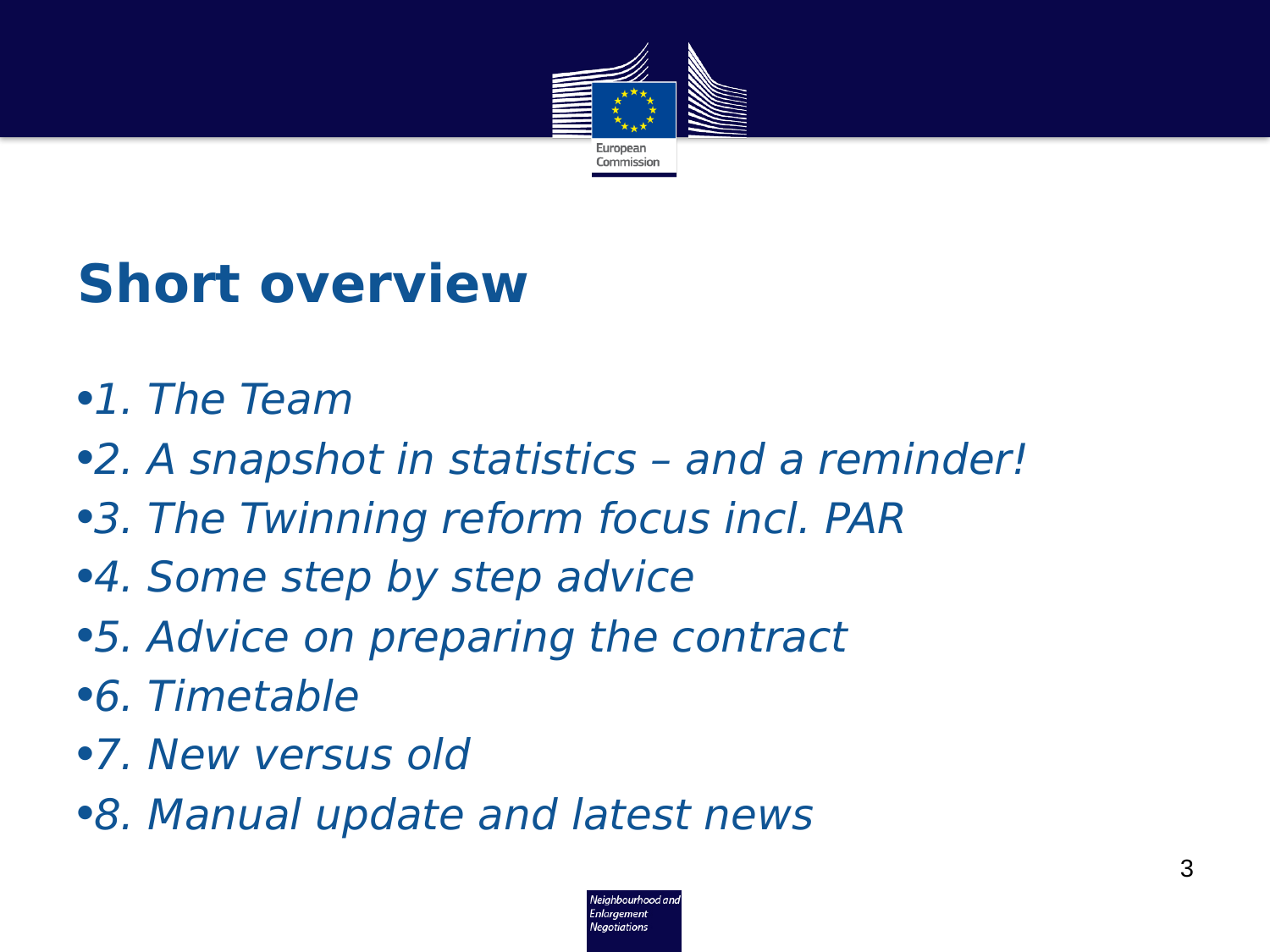

# Short overview
1. The Team
2. A snapshot in statistics – and a reminder!
3. The Twinning reform focus incl. PAR
4. Some step by step advice
5. Advice on preparing the contract
6. Timetable
7. New versus old
8. Manual update and latest news

3